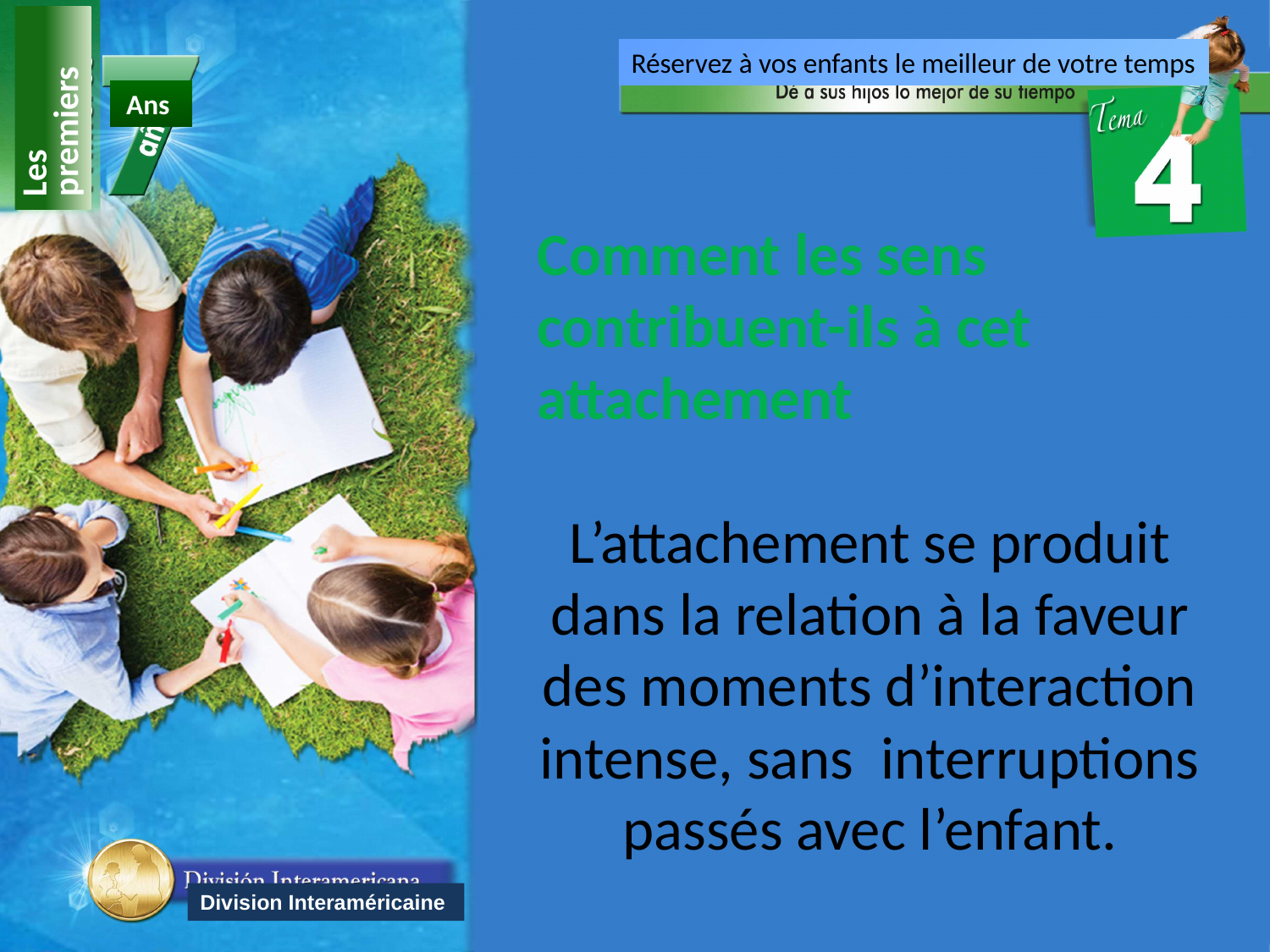

Réservez à vos enfants le meilleur de votre temps
Les premiers
Ans
Comment les sens  contribuent-ils à cet  attachement

L’attachement se produit dans la relation à la faveur des moments d’interaction intense, sans  interruptions passés avec l’enfant.
Division Interaméricaine